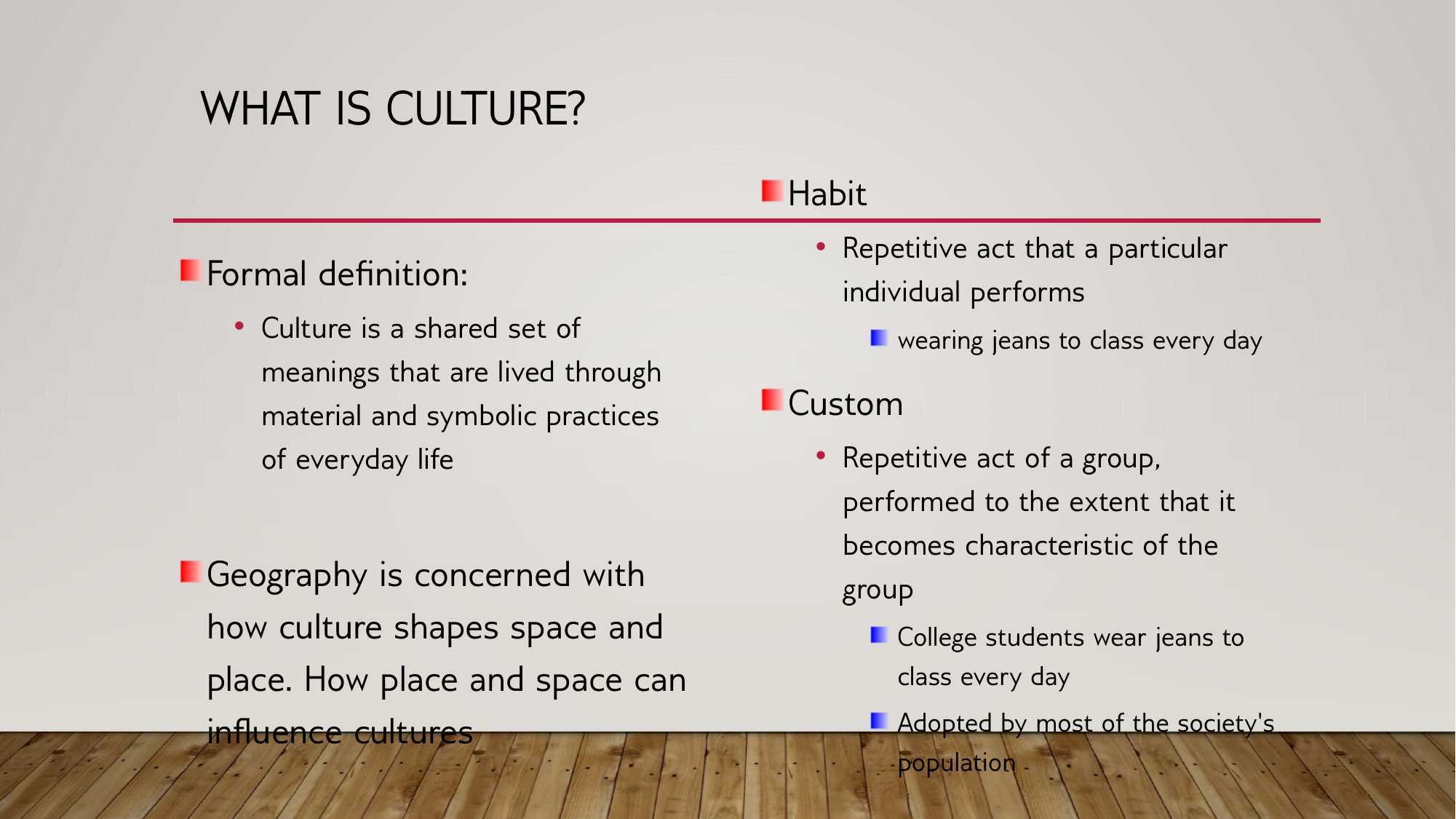

# What is culture?
Habit
Repetitive act that a particular individual performs
wearing jeans to class every day
Custom
Repetitive act of a group, performed to the extent that it becomes characteristic of the group
College students wear jeans to class every day
Adopted by most of the society's population
Formal definition:
Culture is a shared set of meanings that are lived through material and symbolic practices of everyday life

Geography is concerned with how culture shapes space and place. How place and space can influence cultures